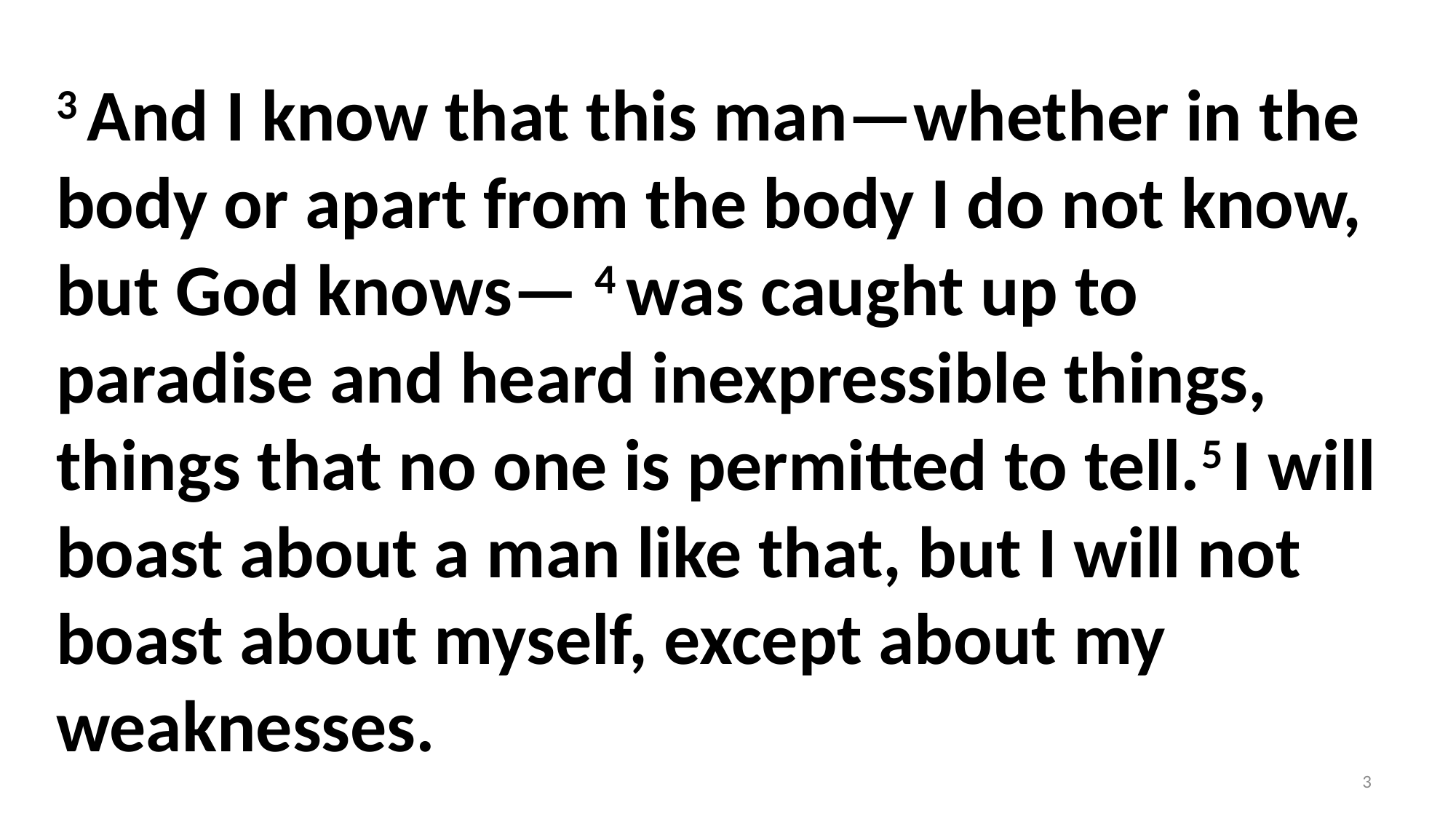

3 And I know that this man—whether in the body or apart from the body I do not know, but God knows— 4 was caught up to paradise and heard inexpressible things, things that no one is permitted to tell.5 I will boast about a man like that, but I will not boast about myself, except about my weaknesses.
3